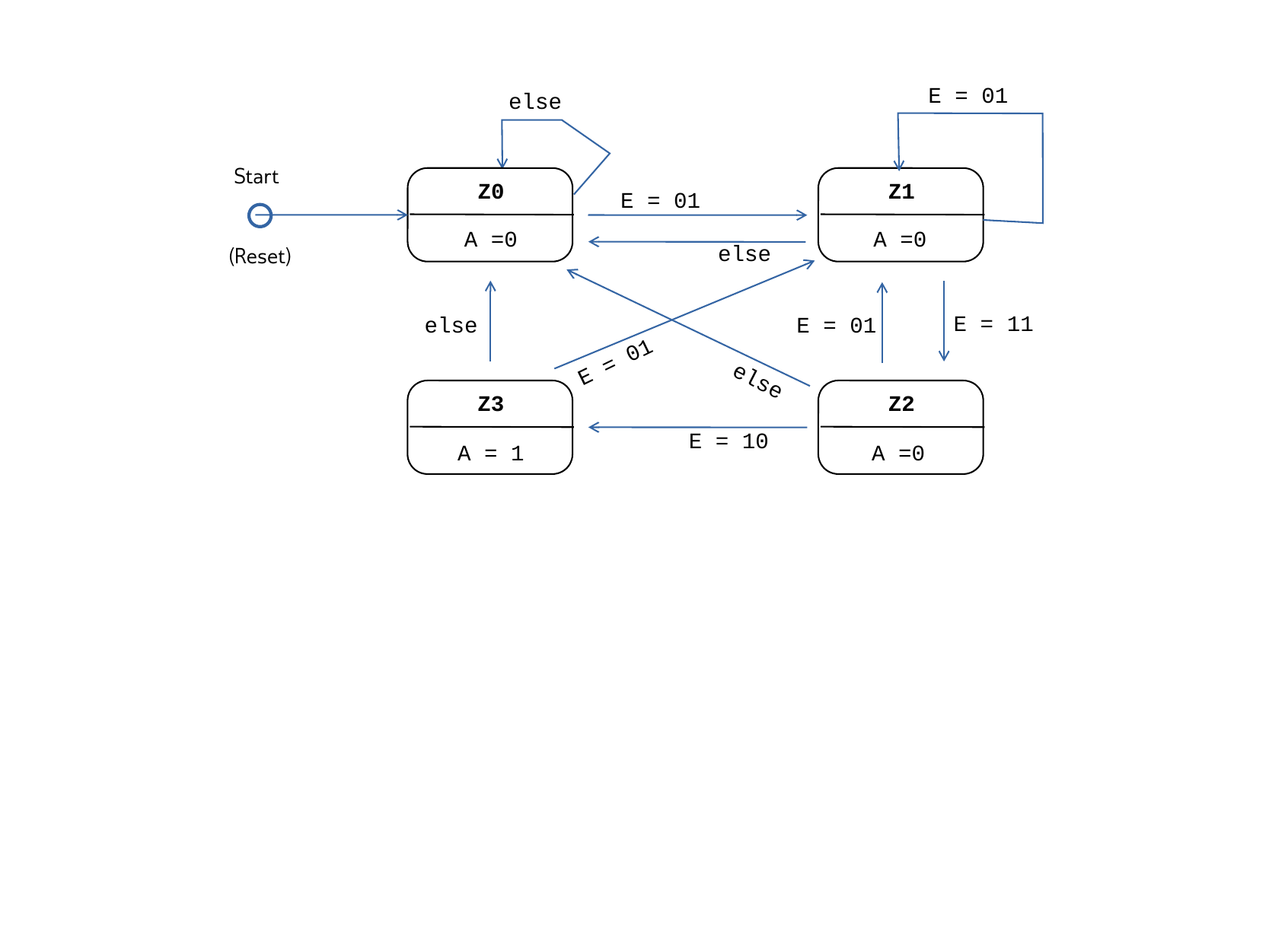

E = 01
else

Start

(Reset)

Z0

Z1

E = 01

A =0
A =0
else

E = 11
else
E = 01
E = 01
else

Z3

Z2

E = 10

A = 1
A =0